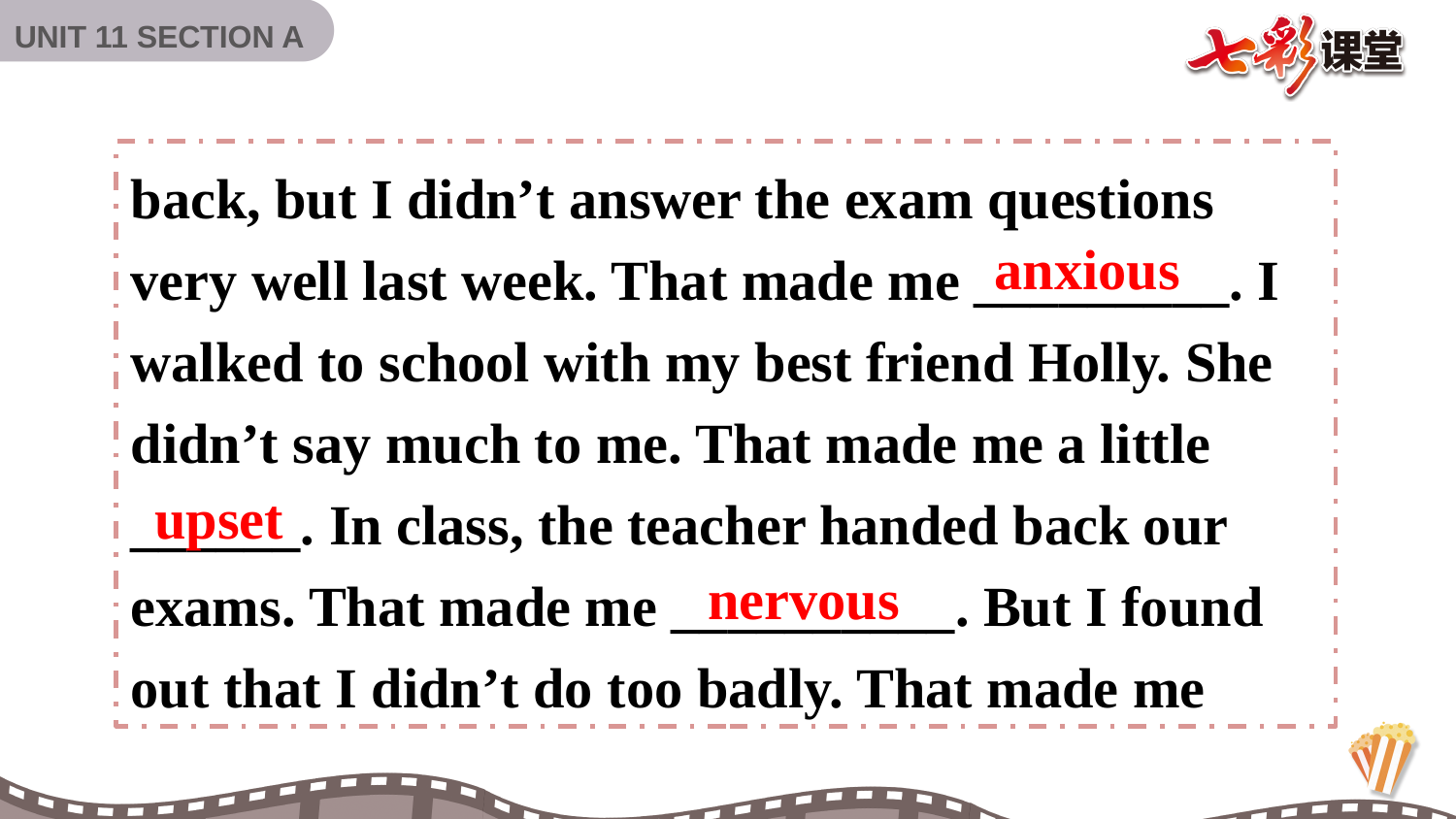

back, but I didn’t answer the exam questions very well last week. That made me _________. I walked to school with my best friend Holly. She didn’t say much to me. That made me a little ______. In class, the teacher handed back our exams. That made me __________. But I found out that I didn’t do too badly. That made me
anxious
upset
nervous